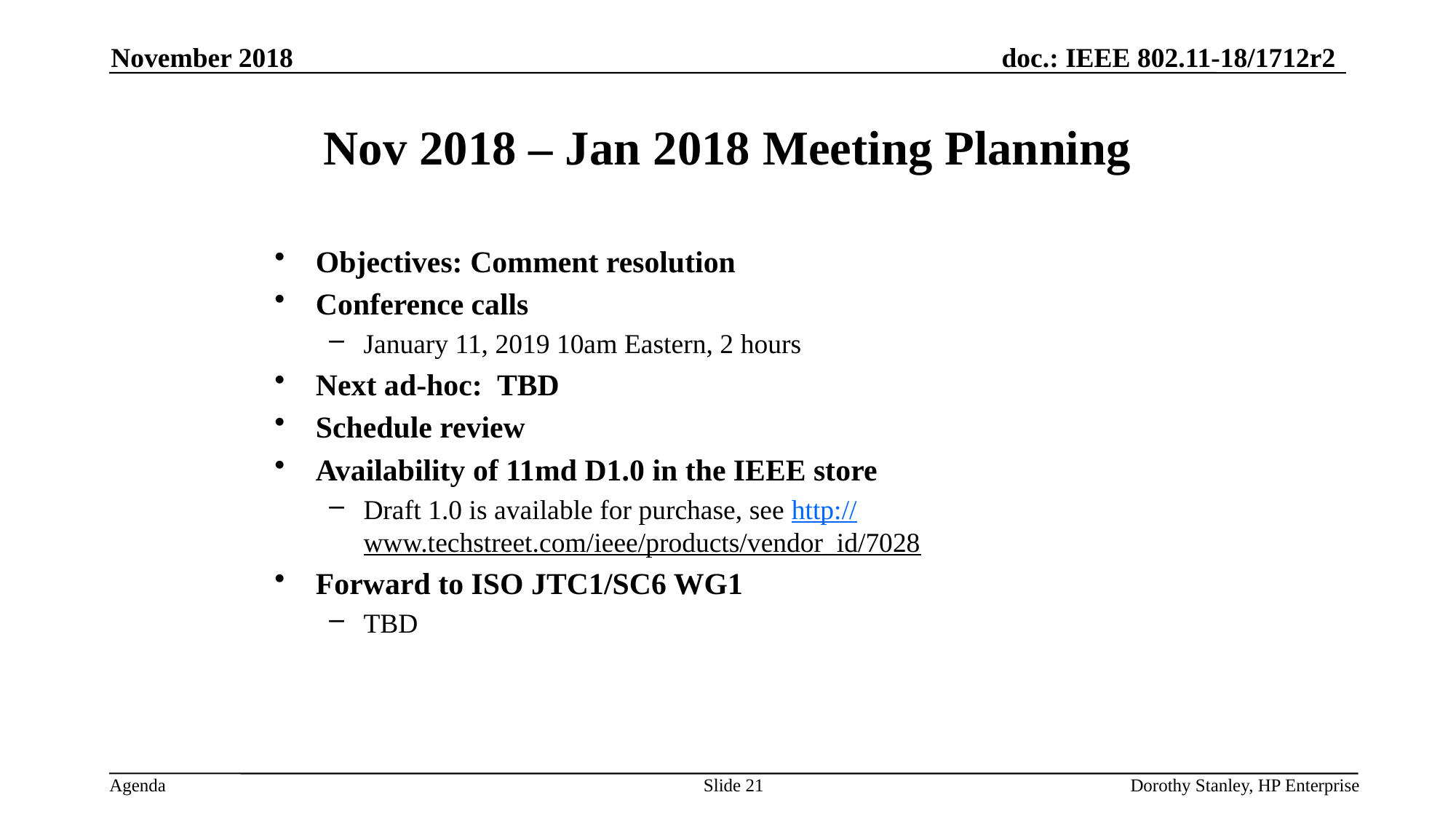

November 2018
# Nov 2018 – Jan 2018 Meeting Planning
Objectives: Comment resolution
Conference calls
January 11, 2019 10am Eastern, 2 hours
Next ad-hoc:  TBD
Schedule review
Availability of 11md D1.0 in the IEEE store
Draft 1.0 is available for purchase, see http://www.techstreet.com/ieee/products/vendor_id/7028
Forward to ISO JTC1/SC6 WG1
TBD
Slide 21
Dorothy Stanley, HP Enterprise